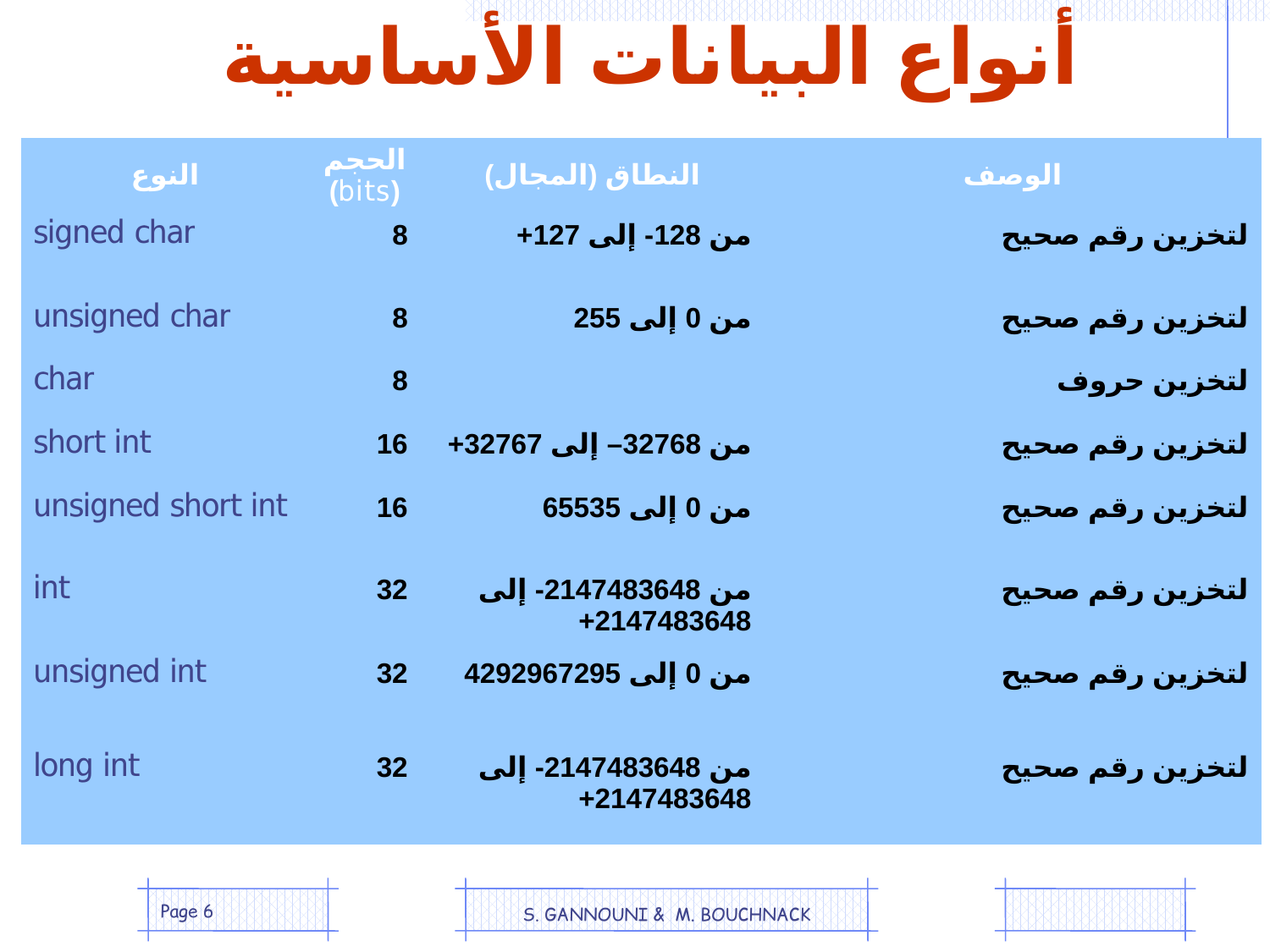

# أنواع البيانات الأساسية
| النوع | الحجم (bits) | النطاق (المجال) | الوصف |
| --- | --- | --- | --- |
| signed char | 8 | من 128- إلى 127+ | لتخزين رقم صحيح |
| unsigned char | 8 | من 0 إلى 255 | لتخزين رقم صحيح |
| char | 8 |  | لتخزين حروف |
| short int | 16 | من 32768– إلى 32767+ | لتخزين رقم صحيح |
| unsigned short int | 16 | من 0 إلى 65535 | لتخزين رقم صحيح |
| int | 32 | من 2147483648- إلى 2147483648+ | لتخزين رقم صحيح |
| unsigned int | 32 | من 0 إلى 4292967295 | لتخزين رقم صحيح |
| long int | 32 | من 2147483648- إلى 2147483648+ | لتخزين رقم صحيح |
Page 6
S. GANNOUNI &  M. BOUCHNACK